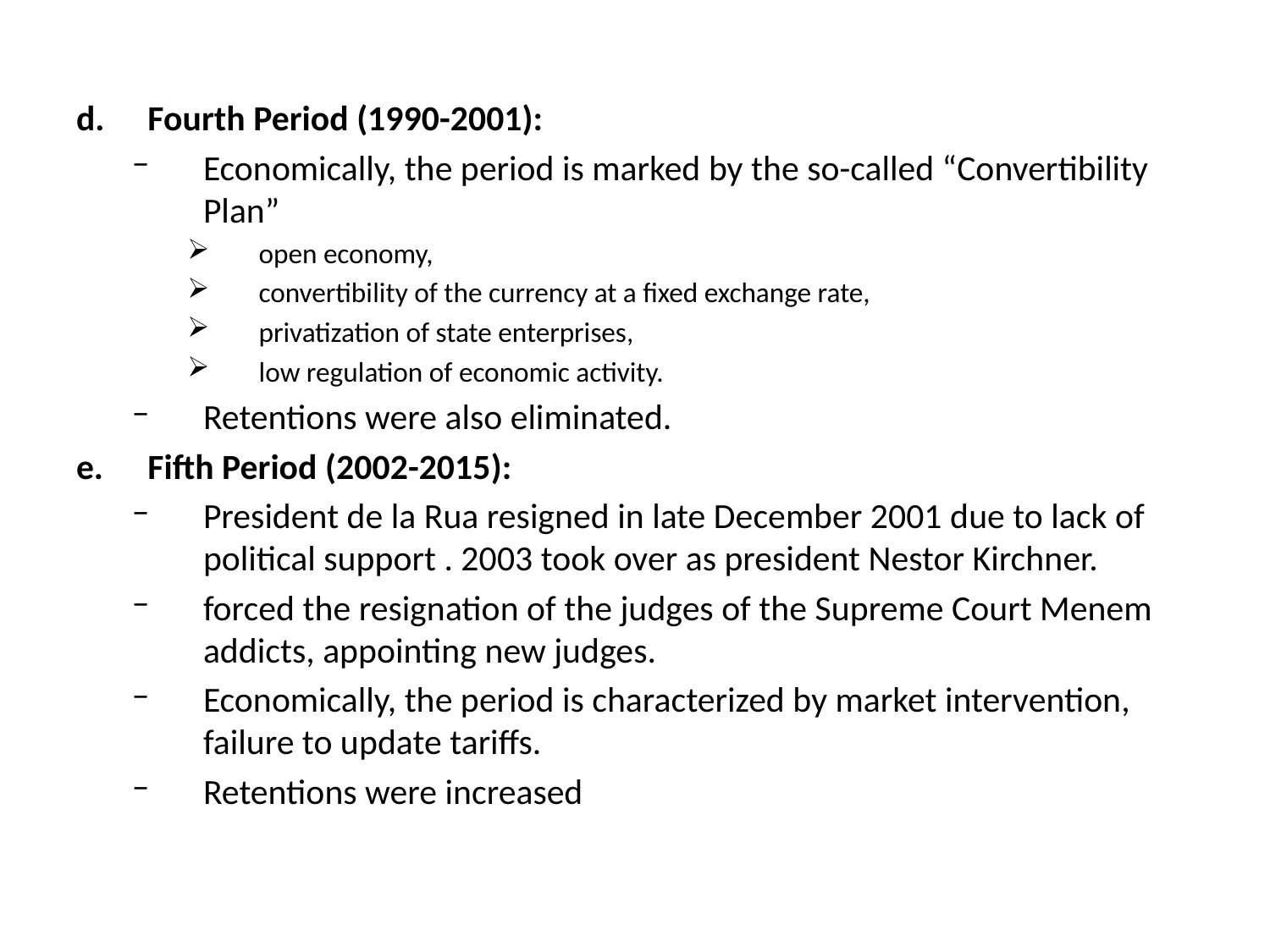

Fourth Period (1990-2001):
Economically, the period is marked by the so-called “Convertibility Plan”
open economy,
convertibility of the currency at a fixed exchange rate,
privatization of state enterprises,
low regulation of economic activity.
Retentions were also eliminated.
Fifth Period (2002-2015):
President de la Rua resigned in late December 2001 due to lack of political support . 2003 took over as president Nestor Kirchner.
forced the resignation of the judges of the Supreme Court Menem addicts, appointing new judges.
Economically, the period is characterized by market intervention, failure to update tariffs.
Retentions were increased